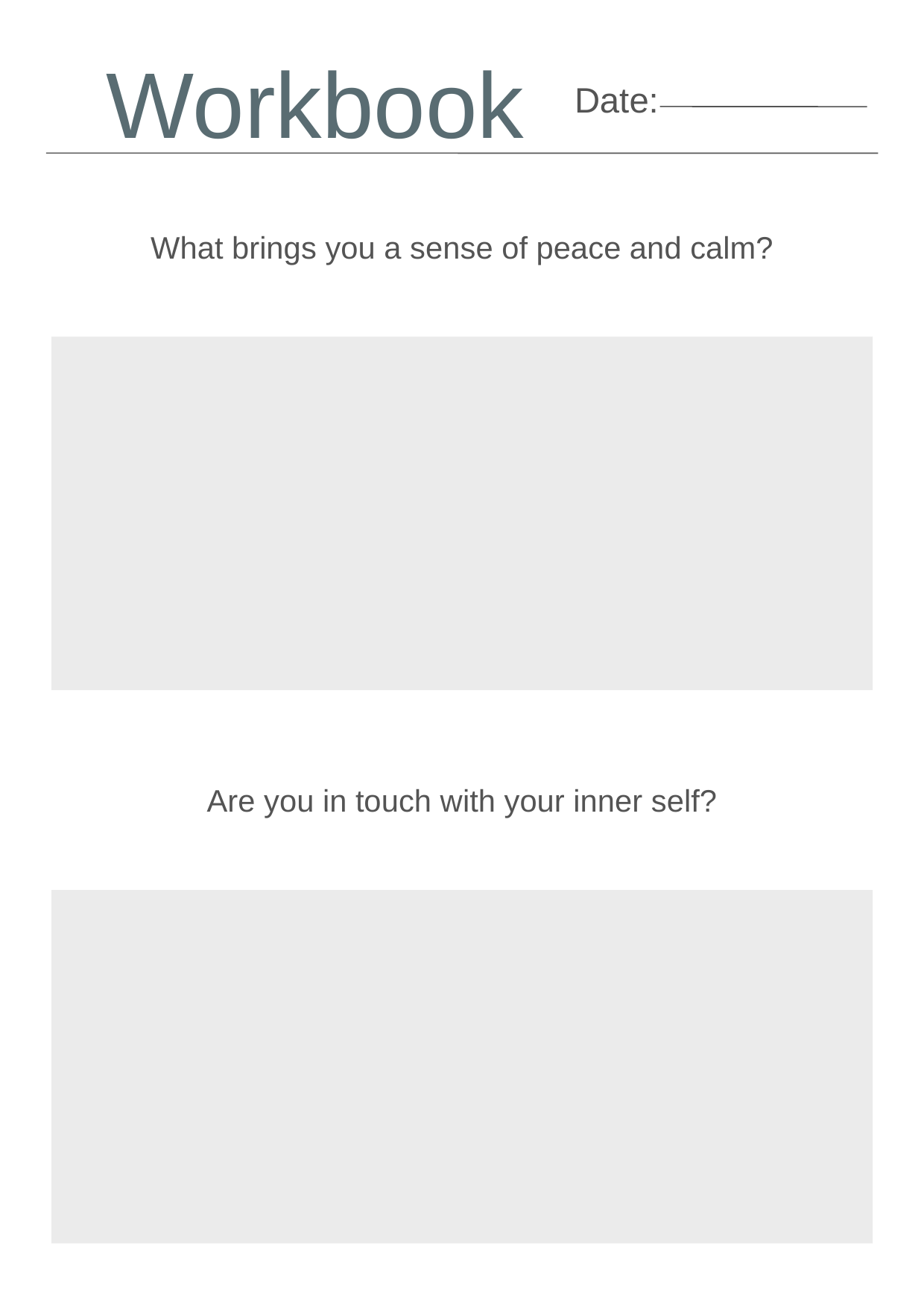

Workbook
Date:

What brings you a sense of peace and calm?

Are you in touch with your inner self?